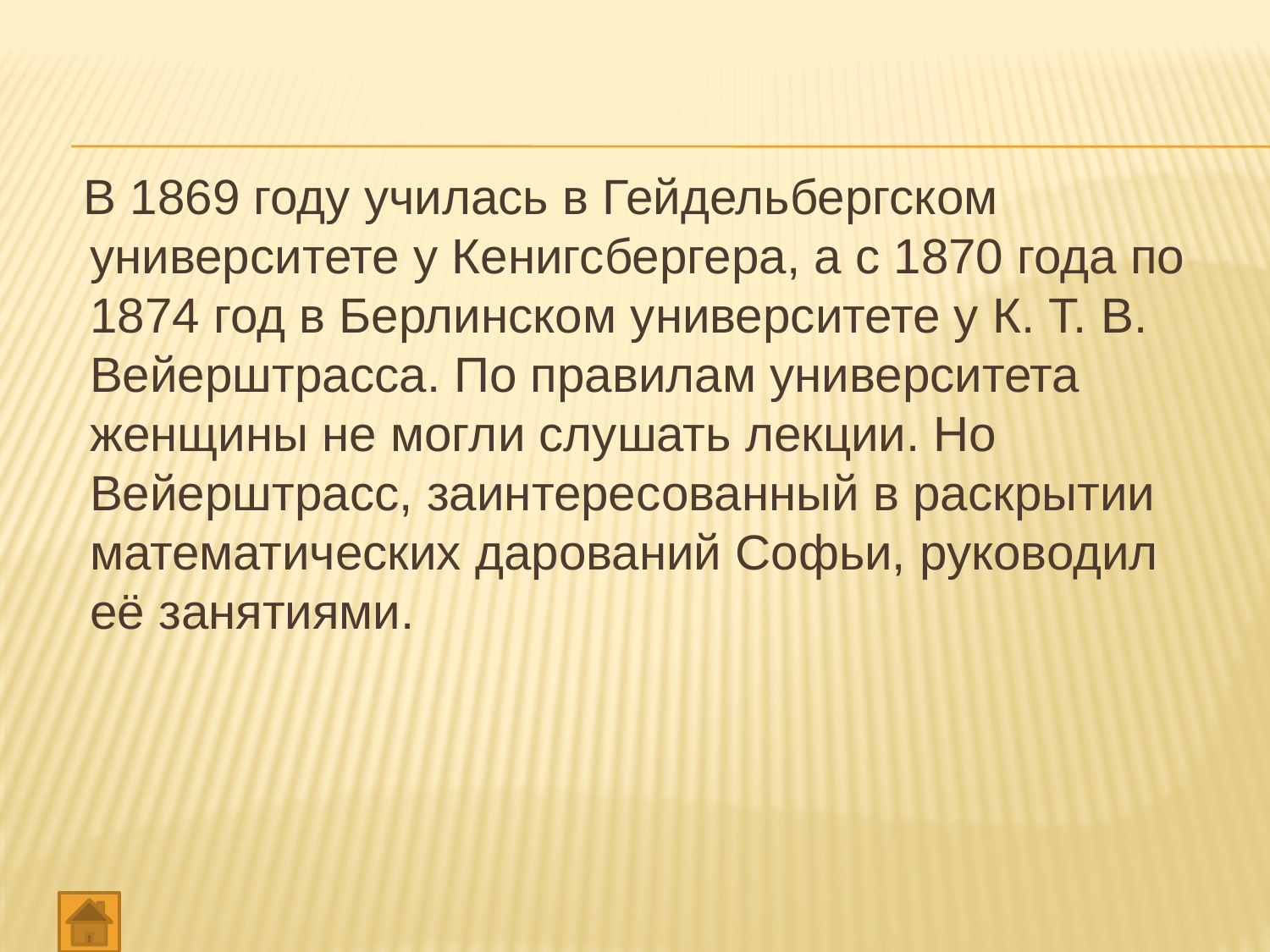

В 1869 году училась в Гейдельбергском университете у Кенигсбергера, а с 1870 года по 1874 год в Берлинском университете у К. Т. В. Вейерштрасса. По правилам университета женщины не могли слушать лекции. Но Вейерштрасс, заинтересованный в раскрытии математических дарований Софьи, руководил её занятиями.